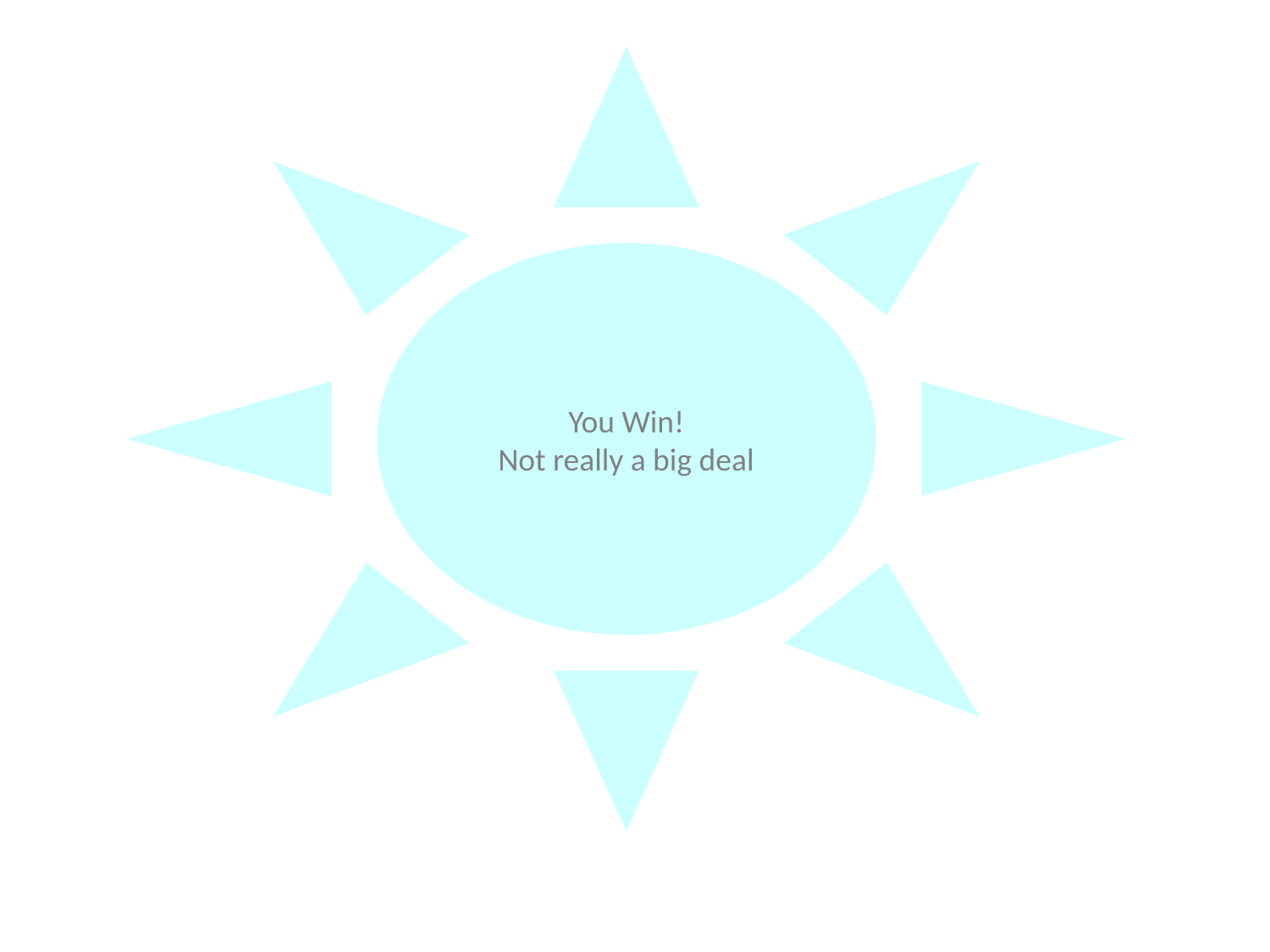

You Win!
Not really a big deal